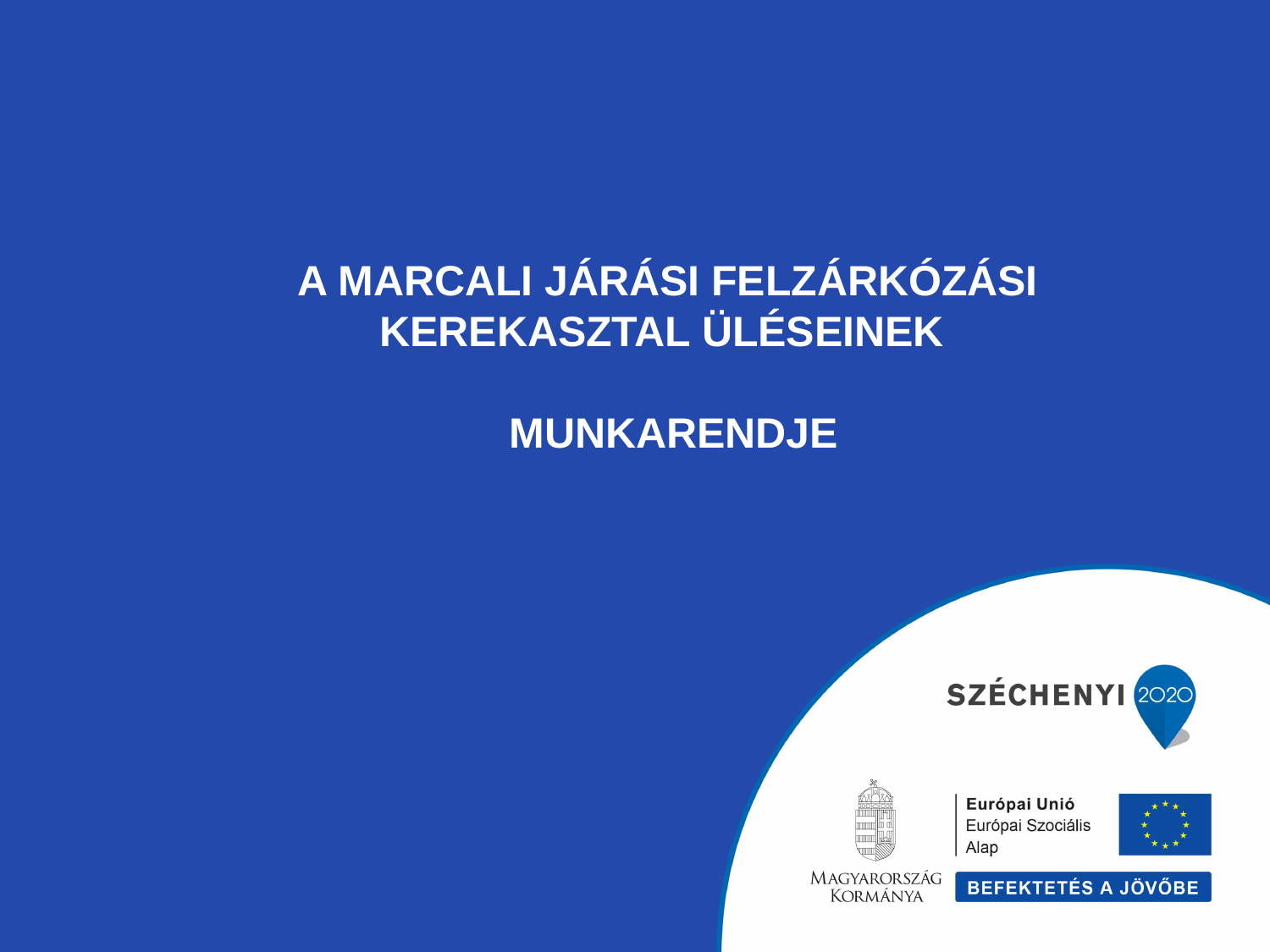

# A Marcali Járási Felzárkózási Kerekasztal üléseinek munkarendje